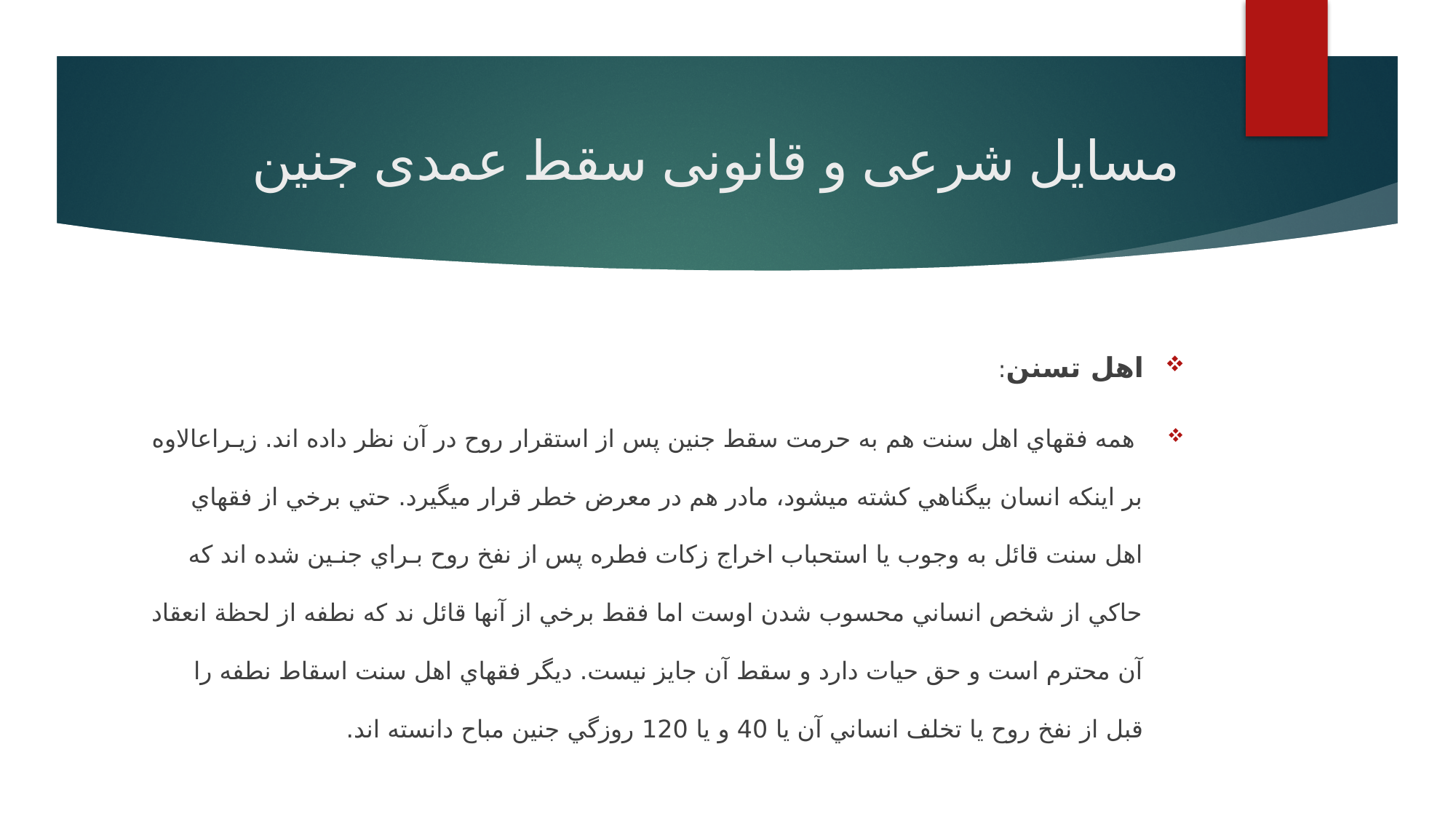

# مسایل شرعی و قانونی سقط عمدی جنین
اهل تسنن:
 همه فقهاي اهل سنت هم به حرمت سقط جنين پس از استقرار روح در آن نظر داده اند. زيـراعالاوه بر اينكه انسان بيگناهي كشته ميشود، مادر هم در معرض خطر قرار ميگيرد. حتي برخي از فقهاي اهل سنت قائل به وجوب يا استحباب اخراج زكات فطره پس از نفخ روح بـراي جنـين شده اند كه حاكي از شخص انساني محسوب شدن اوست اما فقط برخي از آنها قائل ند كه نطفه از لحظة انعقاد آن محترم است و حق حيات دارد و سقط آن جايز نيست. ديگر فقهاي اهل سنت اسقاط نطفه را قبل از نفخ روح يا تخلف انساني آن يا 40 و يا 120 روزگي جنين مباح دانسته اند.